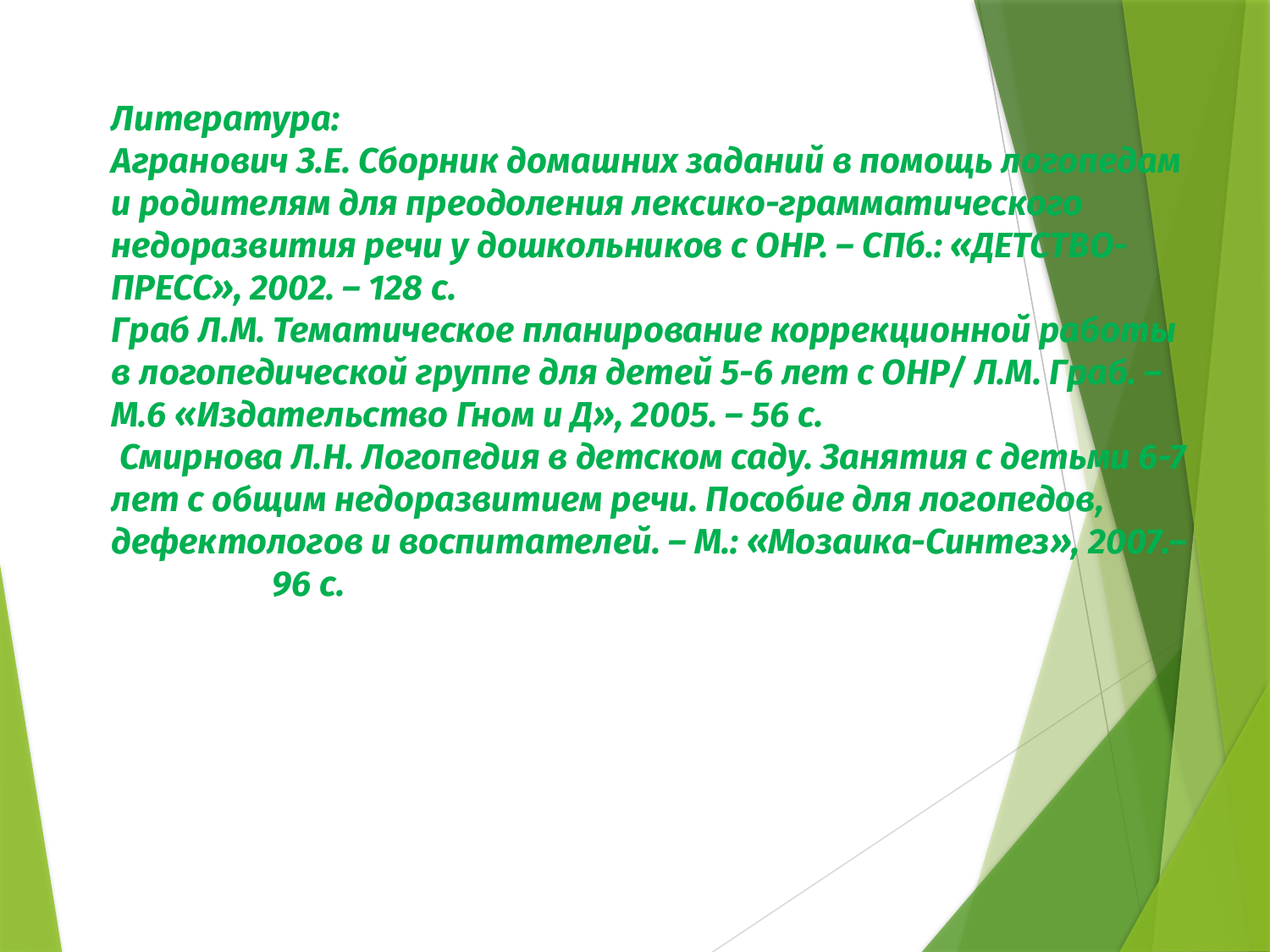

Литература:
Агранович З.Е. Сборник домашних заданий в помощь логопедам и родителям для преодоления лексико-грамматического недоразвития речи у дошкольников с ОНР. – СПб.: «ДЕТСТВО-ПРЕСС», 2002. – 128 с.
Граб Л.М. Тематическое планирование коррекционной работы в логопедической группе для детей 5-6 лет с ОНР/ Л.М. Граб. – М.6 «Издательство Гном и Д», 2005. – 56 с.
 Смирнова Л.Н. Логопедия в детском саду. Занятия с детьми 6-7 лет с общим недоразвитием речи. Пособие для логопедов, дефектологов и воспитателей. – М.: «Мозаика-Синтез», 2007.–                      96 с.